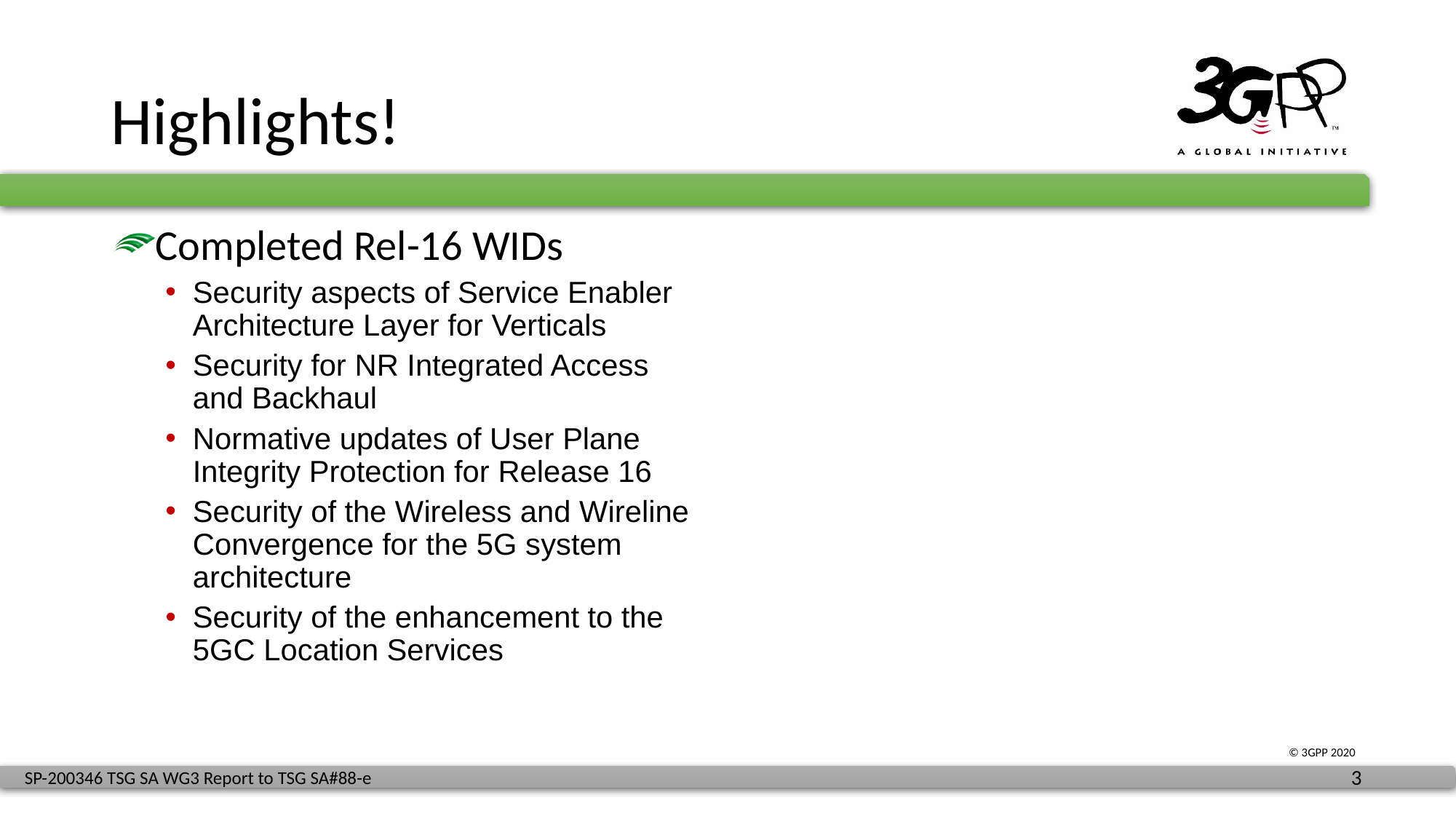

# Highlights!
Completed Rel-16 WIDs
Security aspects of Service Enabler Architecture Layer for Verticals
Security for NR Integrated Access and Backhaul
Normative updates of User Plane Integrity Protection for Release 16
Security of the Wireless and Wireline Convergence for the 5G system architecture
Security of the enhancement to the 5GC Location Services